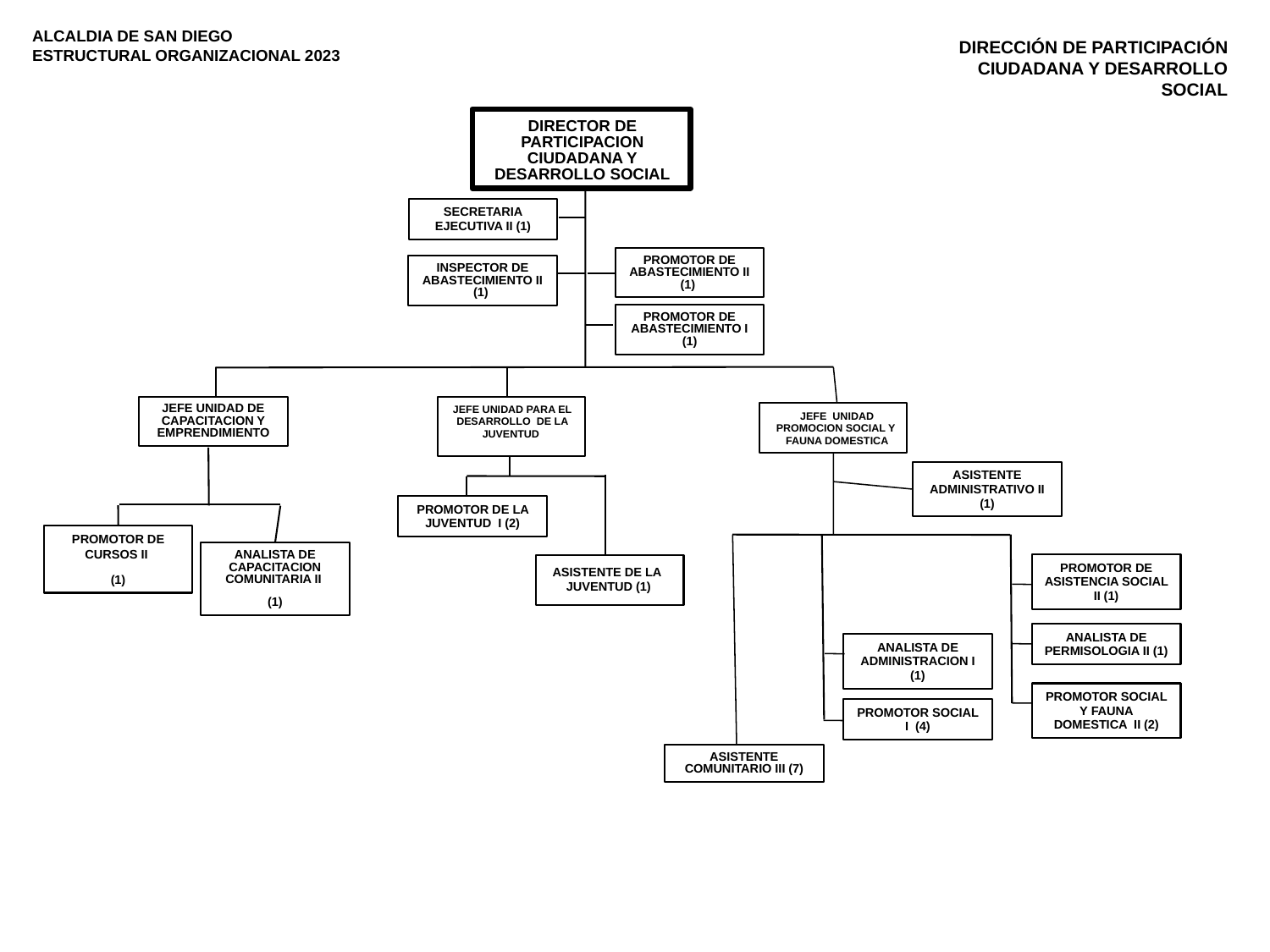

ALCALDIA DE SAN DIEGO
ESTRUCTURAL ORGANIZACIONAL 2023
DIRECCIÓN DE PARTICIPACIÓN CIUDADANA Y DESARROLLO SOCIAL

DIRECTOR DE PARTICIPACION CIUDADANA Y DESARROLLO SOCIAL
SECRETARIA EJECUTIVA II (1)
PROMOTOR DE ABASTECIMIENTO II (1)
INSPECTOR DE ABASTECIMIENTO II (1)
PROMOTOR DE ABASTECIMIENTO I
(1)
JEFE UNIDAD DE CAPACITACION Y EMPRENDIMIENTO

JEFE UNIDAD PARA EL DESARROLLO  DE LA JUVENTUD

JEFE  UNIDAD PROMOCION SOCIAL Y  FAUNA DOMESTICA
ASISTENTE ADMINISTRATIVO II (1)
PROMOTOR DE LA JUVENTUD  I (2)
PROMOTOR DE CURSOS II
(1)
ANALISTA DE CAPACITACION COMUNITARIA II
(1)
PROMOTOR DE ASISTENCIA SOCIAL II (1)

ASISTENTE DE LA
JUVENTUD (1)
ANALISTA DE PERMISOLOGIA II (1)
ANALISTA DE ADMINISTRACION I (1)
PROMOTOR SOCIAL Y FAUNA DOMESTICA  II (2)
PROMOTOR SOCIAL I  (4)
ASISTENTE COMUNITARIO III (7)